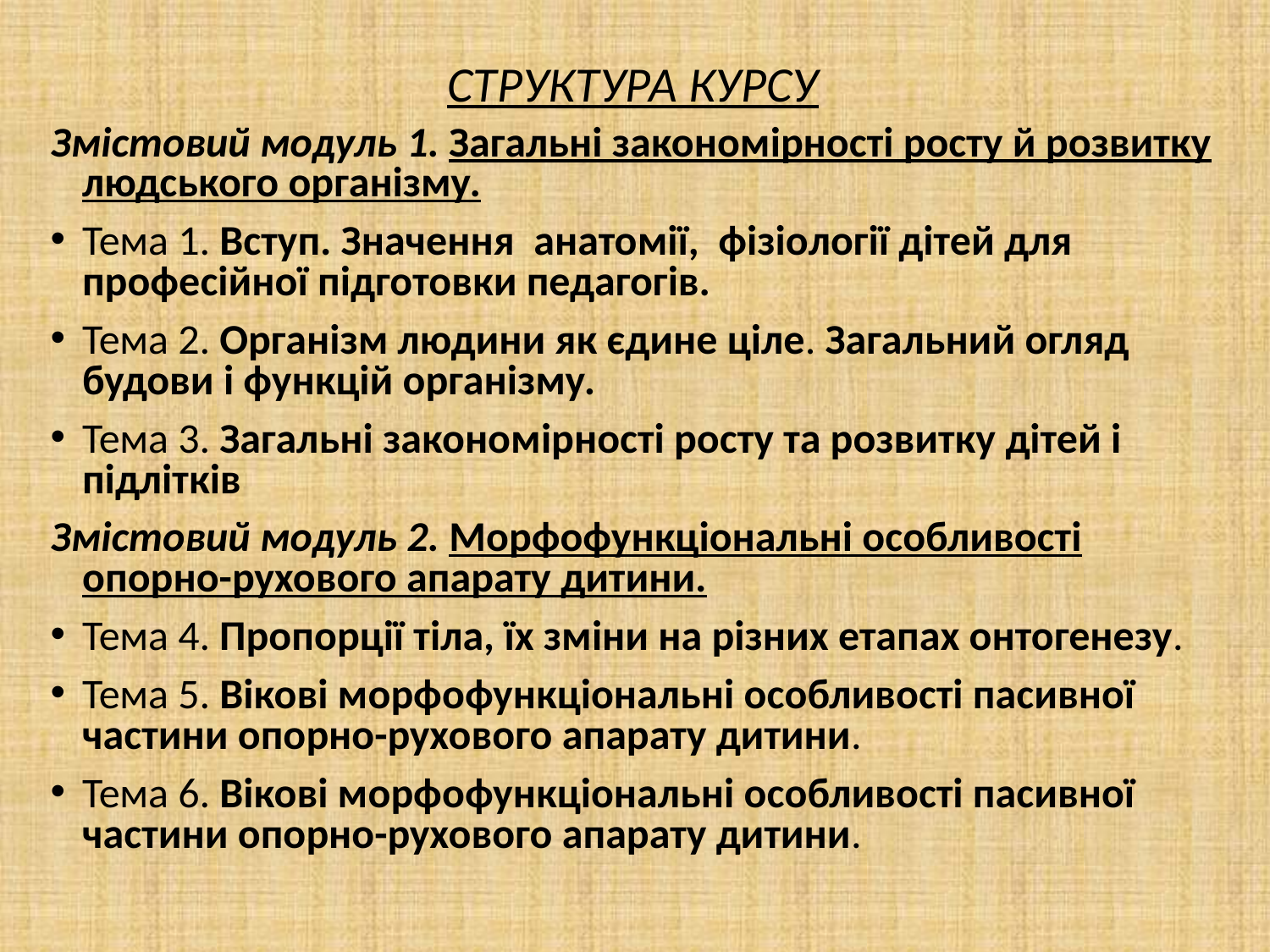

# СТРУКТУРА КУРСУ
Змістовий модуль 1. Загальні закономірності росту й розвитку людського організму.
Тема 1. Вступ. Значення  анатомії,  фізіології дітей для професійної підготовки педагогів.
Тема 2. Організм людини як єдине ціле. Загальний огляд будови і функцій організму.
Тема 3. Загальні закономірності росту та розвитку дітей і підлітків
Змістовий модуль 2. Морфофункціональні особливості опорно-рухового апарату дитини.
Тема 4. Пропорції тіла, їх зміни на різних етапах онтогенезу.
Тема 5. Вікові морфофункціональні особливості пасивної частини опорно-рухового апарату дитини.
Тема 6. Вікові морфофункціональні особливості пасивної частини опорно-рухового апарату дитини.